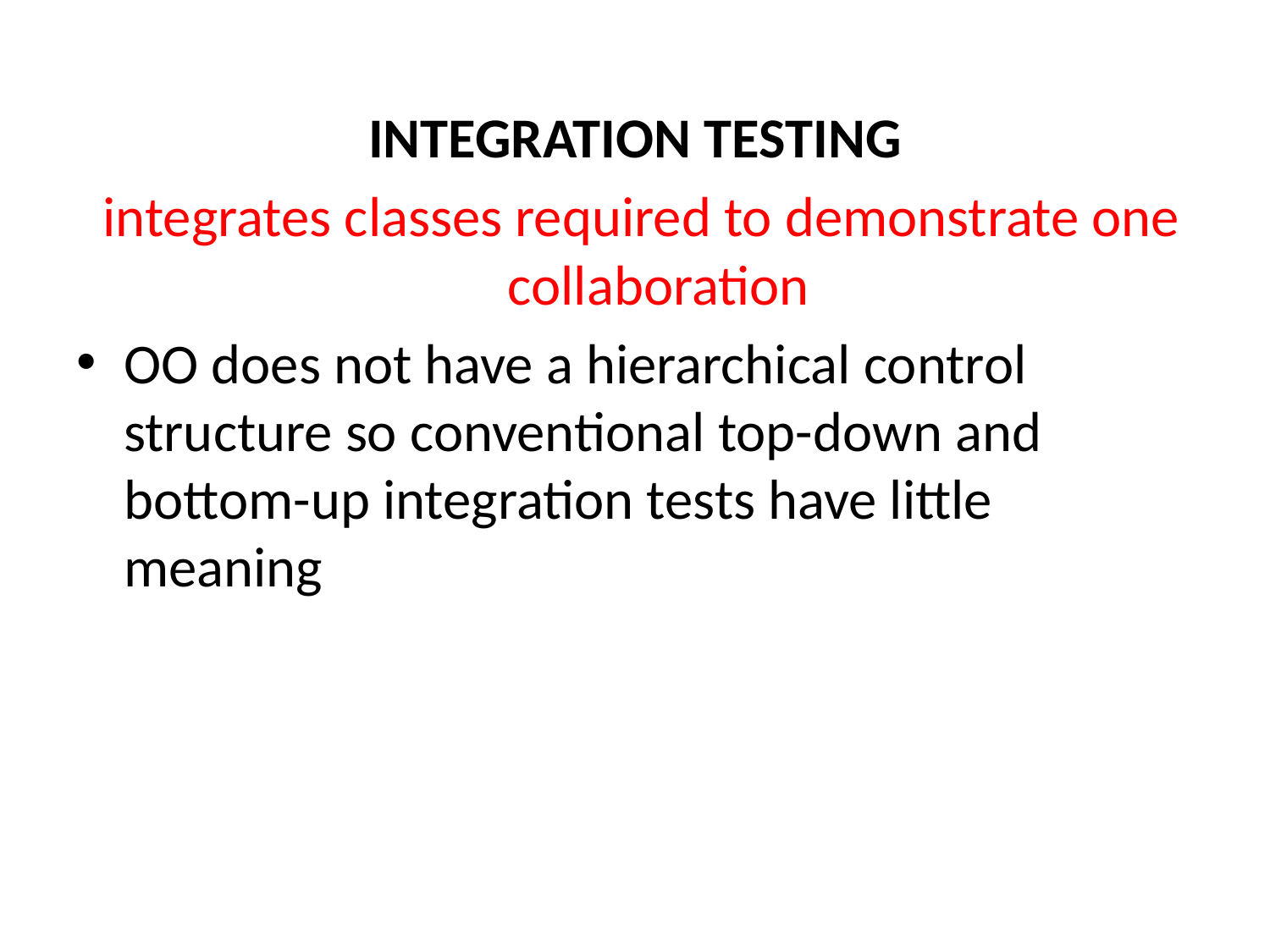

#
INTEGRATION TESTING
 integrates classes required to demonstrate one collaboration
OO does not have a hierarchical control structure so conventional top-down and bottom-up integration tests have little meaning